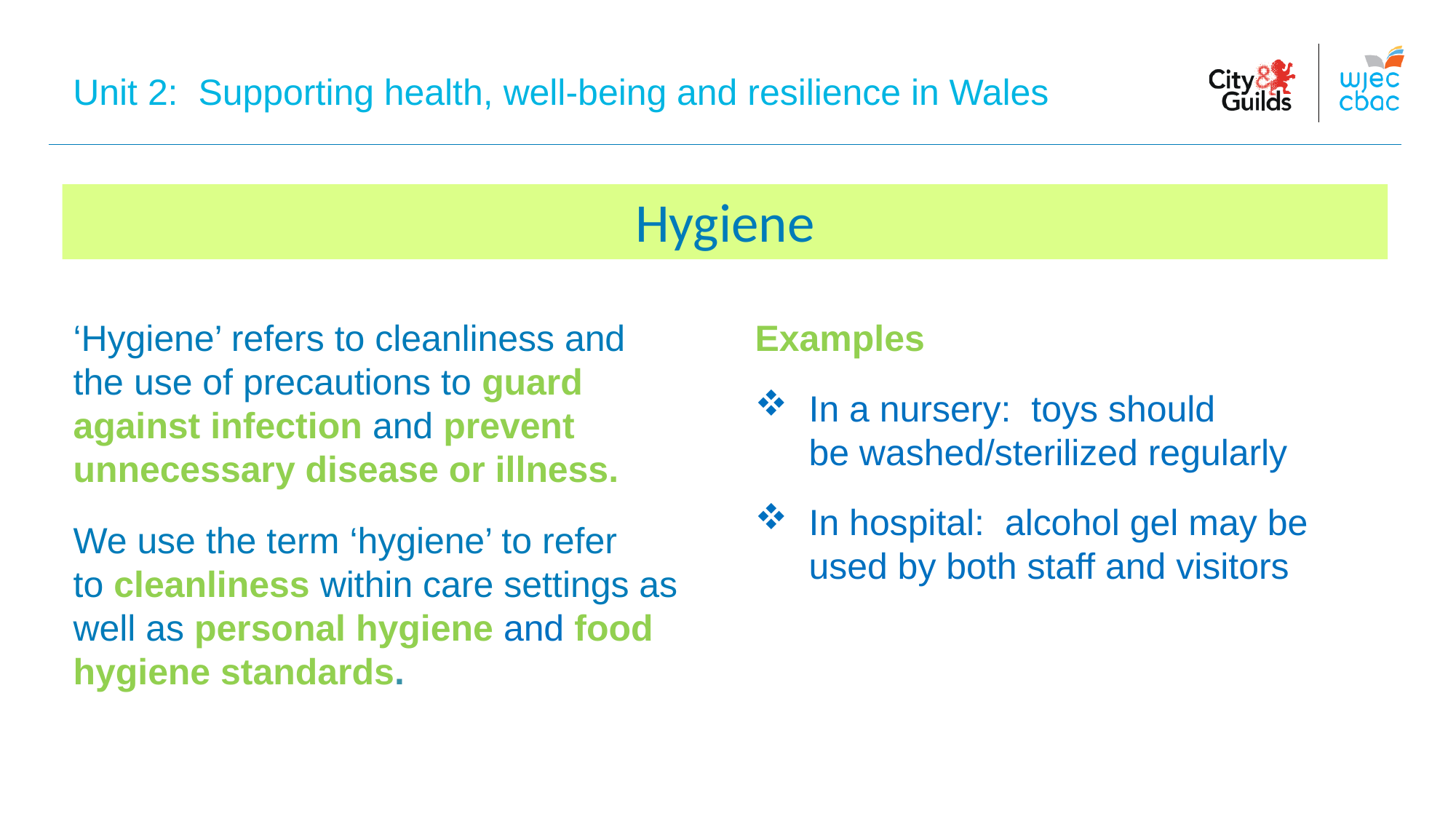

Unit 2:  Supporting health, well-being and resilience in Wales
# Hygiene
Examples
In a nursery:  toys should be washed/sterilized regularly
In hospital:  alcohol gel may be used by both staff and visitors

‘Hygiene’ refers to cleanliness and the use of precautions to guard against infection and prevent unnecessary disease or illness.
We use the term ‘hygiene’ to refer to cleanliness within care settings as well as personal hygiene and food hygiene standards.